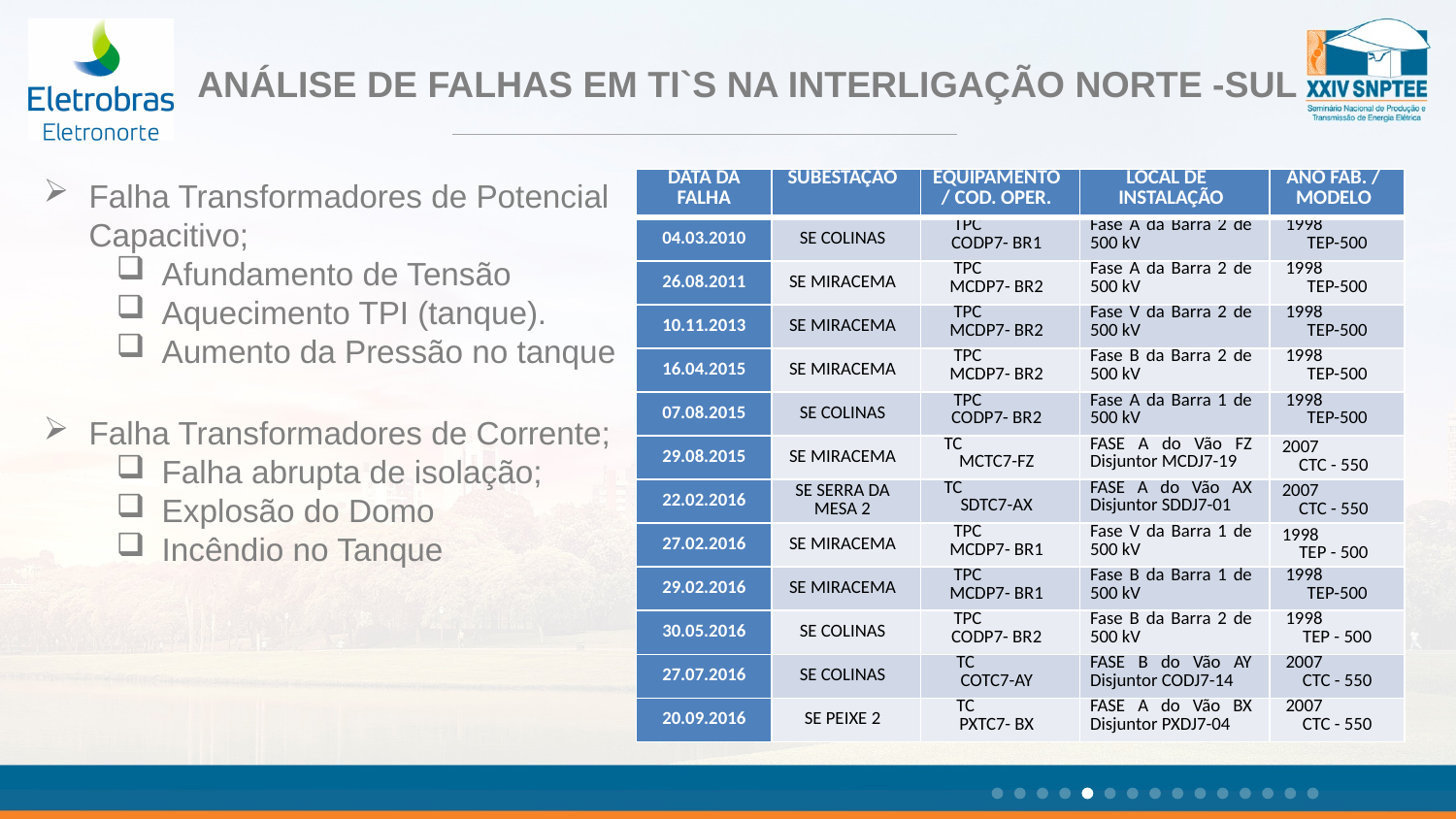

ANÁLISE DE FALHAS EM TI`S NA INTERLIGAÇÃO NORTE -SUL
Falha Transformadores de Potencial Capacitivo;
Afundamento de Tensão
Aquecimento TPI (tanque).
Aumento da Pressão no tanque

Falha Transformadores de Corrente;
Falha abrupta de isolação;
Explosão do Domo
Incêndio no Tanque

| DATA DA FALHA | SUBESTAÇÃO | EQUIPAMENTO / COD. OPER. | LOCAL DE INSTALAÇÃO | ANO FAB. / MODELO |
| --- | --- | --- | --- | --- |
| 04.03.2010 | SE COLINAS | TPC CODP7- BR1 | Fase A da Barra 2 de 500 kV | 1998 TEP-500 |
| 26.08.2011 | SE MIRACEMA | TPC MCDP7- BR2 | Fase A da Barra 2 de 500 kV | 1998 TEP-500 |
| 10.11.2013 | SE MIRACEMA | TPC MCDP7- BR2 | Fase V da Barra 2 de 500 kV | 1998 TEP-500 |
| 16.04.2015 | SE MIRACEMA | TPC MCDP7- BR2 | Fase B da Barra 2 de 500 kV | 1998 TEP-500 |
| 07.08.2015 | SE COLINAS | TPC CODP7- BR2 | Fase A da Barra 1 de 500 kV | 1998 TEP-500 |
| 29.08.2015 | SE MIRACEMA | TC MCTC7-FZ | FASE A do Vão FZ Disjuntor MCDJ7-19 | 2007 CTC - 550 |
| 22.02.2016 | SE SERRA DA MESA 2 | TC SDTC7-AX | FASE A do Vão AX Disjuntor SDDJ7-01 | 2007 CTC - 550 |
| 27.02.2016 | SE MIRACEMA | TPC MCDP7- BR1 | Fase V da Barra 1 de 500 kV | 1998 TEP - 500 |
| 29.02.2016 | SE MIRACEMA | TPC MCDP7- BR1 | Fase B da Barra 1 de 500 kV | 1998 TEP-500 |
| 30.05.2016 | SE COLINAS | TPC CODP7- BR2 | Fase B da Barra 2 de 500 kV | 1998 TEP - 500 |
| 27.07.2016 | SE COLINAS | TC COTC7-AY | FASE B do Vão AY Disjuntor CODJ7-14 | 2007 CTC - 550 |
| 20.09.2016 | SE PEIXE 2 | TC PXTC7- BX | FASE A do Vão BX Disjuntor PXDJ7-04 | 2007 CTC - 550 |